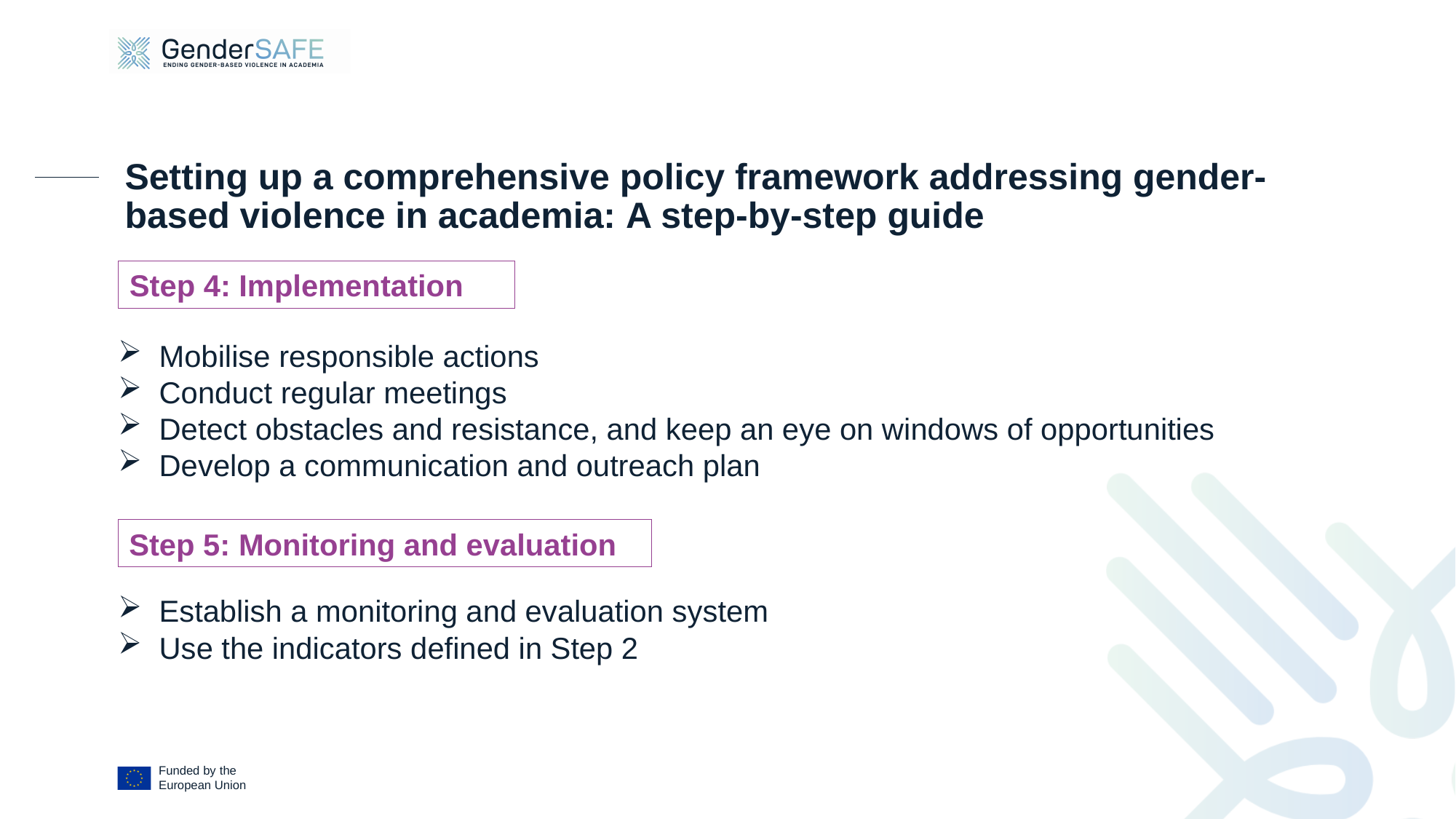

# Setting up a comprehensive policy framework addressing gender-based violence in academia: A step-by-step guide
Step 4: Implementation
Mobilise responsible actions
Conduct regular meetings
Detect obstacles and resistance, and keep an eye on windows of opportunities
Develop a communication and outreach plan
Step 5: Monitoring and evaluation
Establish a monitoring and evaluation system
Use the indicators defined in Step 2